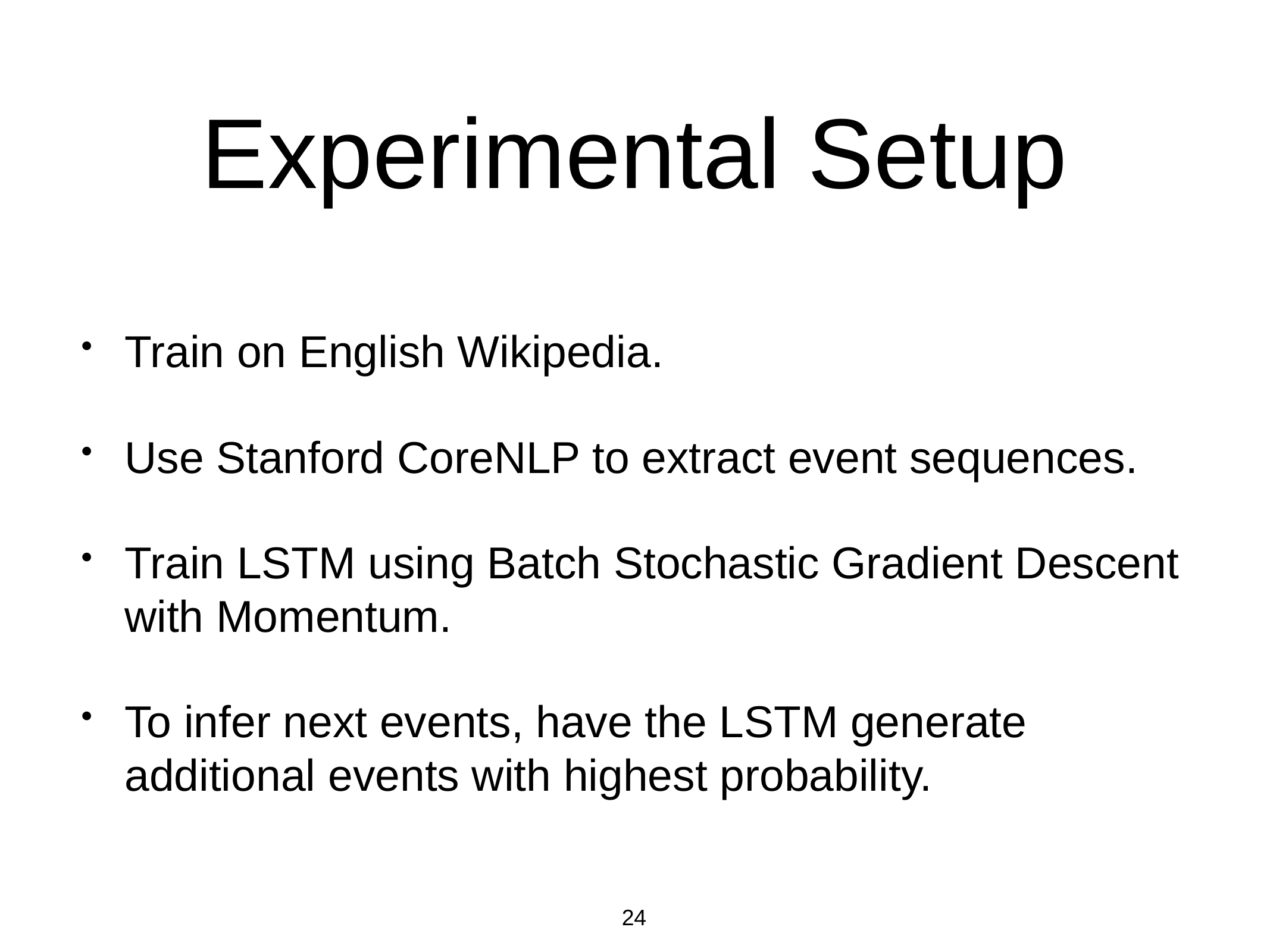

# Experimental Setup
Train on English Wikipedia.
Use Stanford CoreNLP to extract event sequences.
Train LSTM using Batch Stochastic Gradient Descent with Momentum.
To infer next events, have the LSTM generate additional events with highest probability.
24